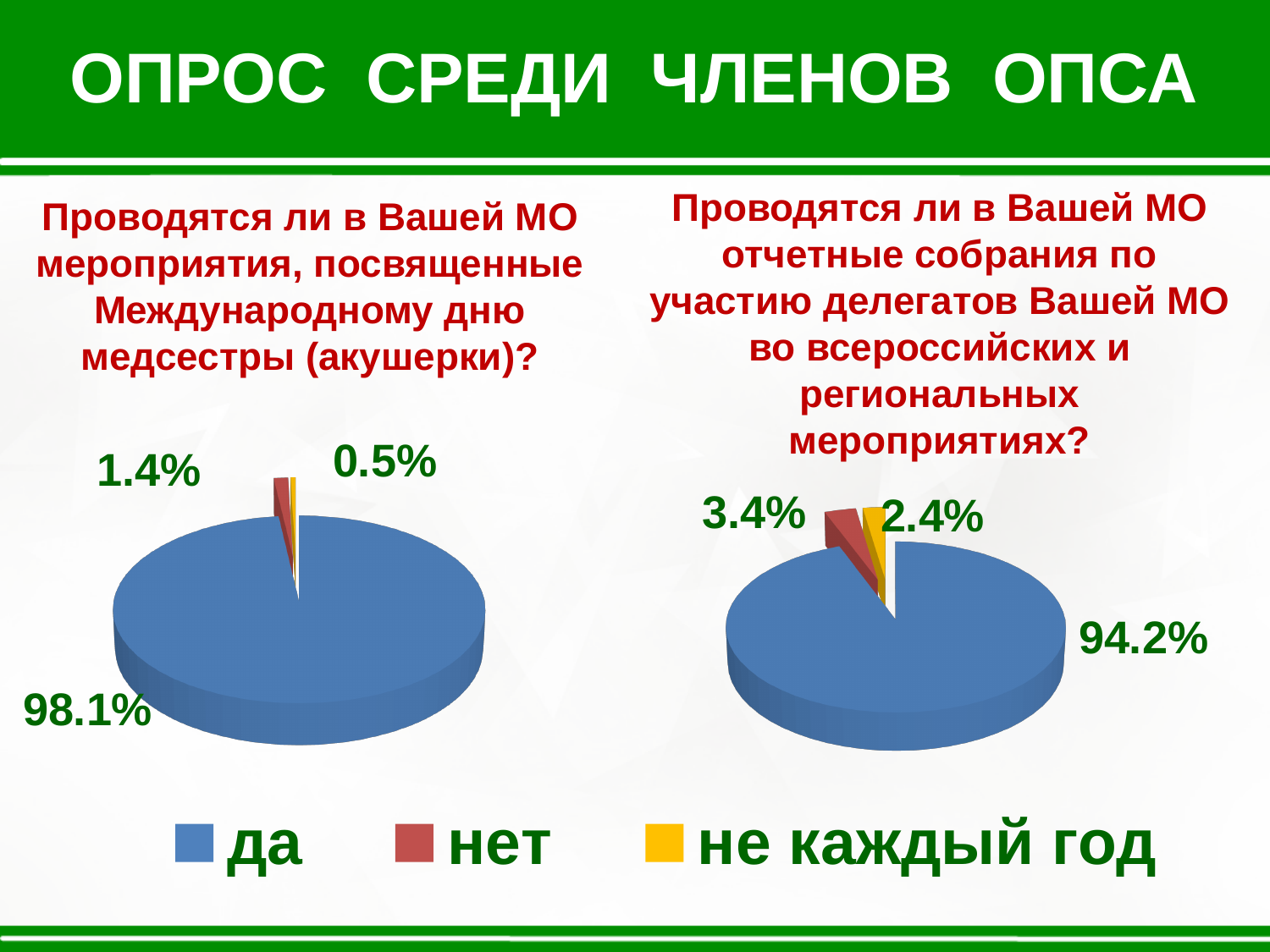

ОПРОС  СРЕДИ  ЧЛЕНОВ  ОПСА
Проводятся ли в Вашей МО отчетные собрания по участию делегатов Вашей МО во всероссийских и региональных мероприятиях?
Проводятся ли в Вашей МО мероприятия, посвященные Международному дню медсестры (акушерки)?

[unsupported chart]

[unsupported chart]